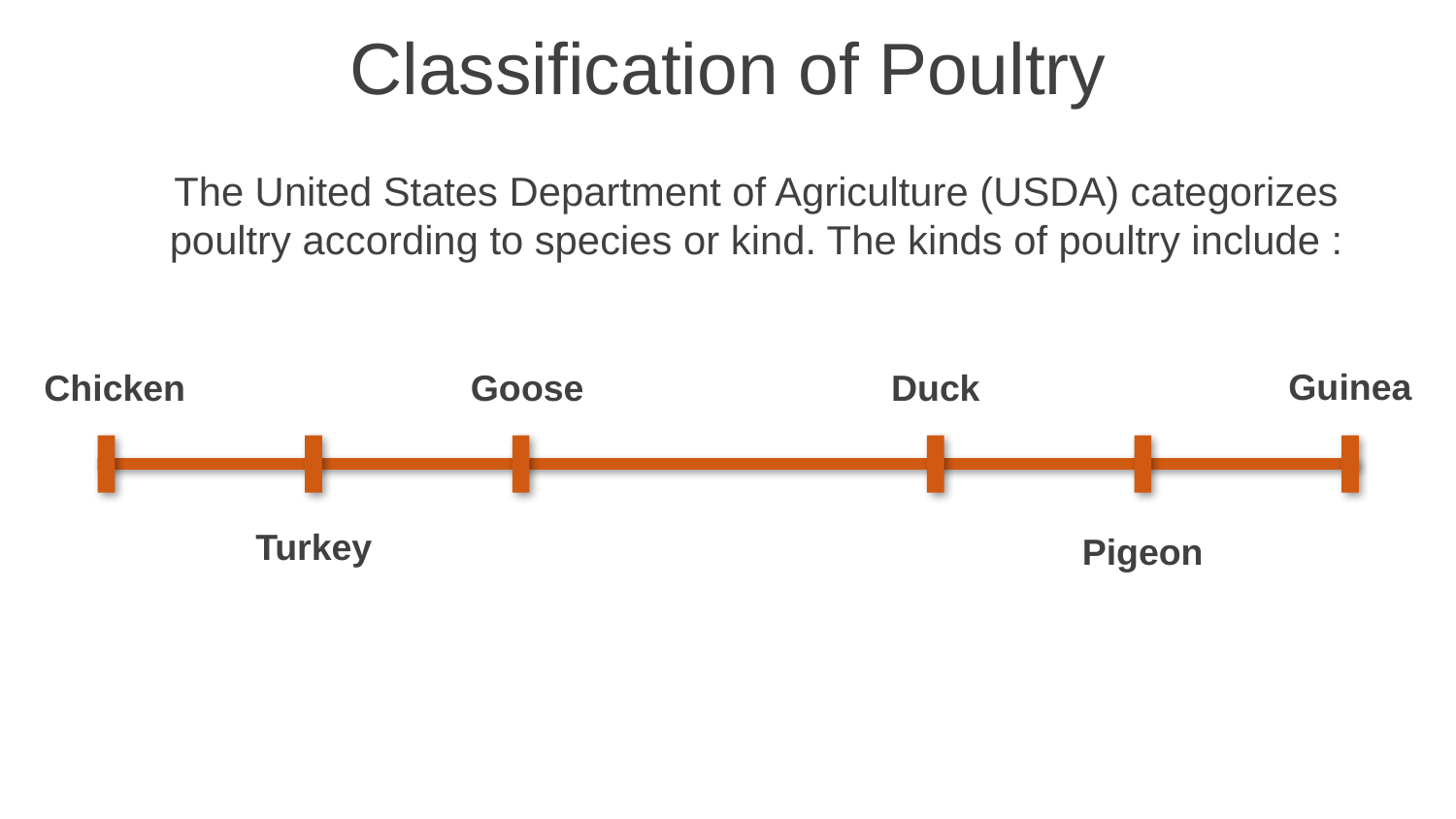

Classification of Poultry
The United States Department of Agriculture (USDA) categorizes poultry according to species or kind. The kinds of poultry include :

Guinea
Goose
Duck
Chicken

Turkey
Pigeon